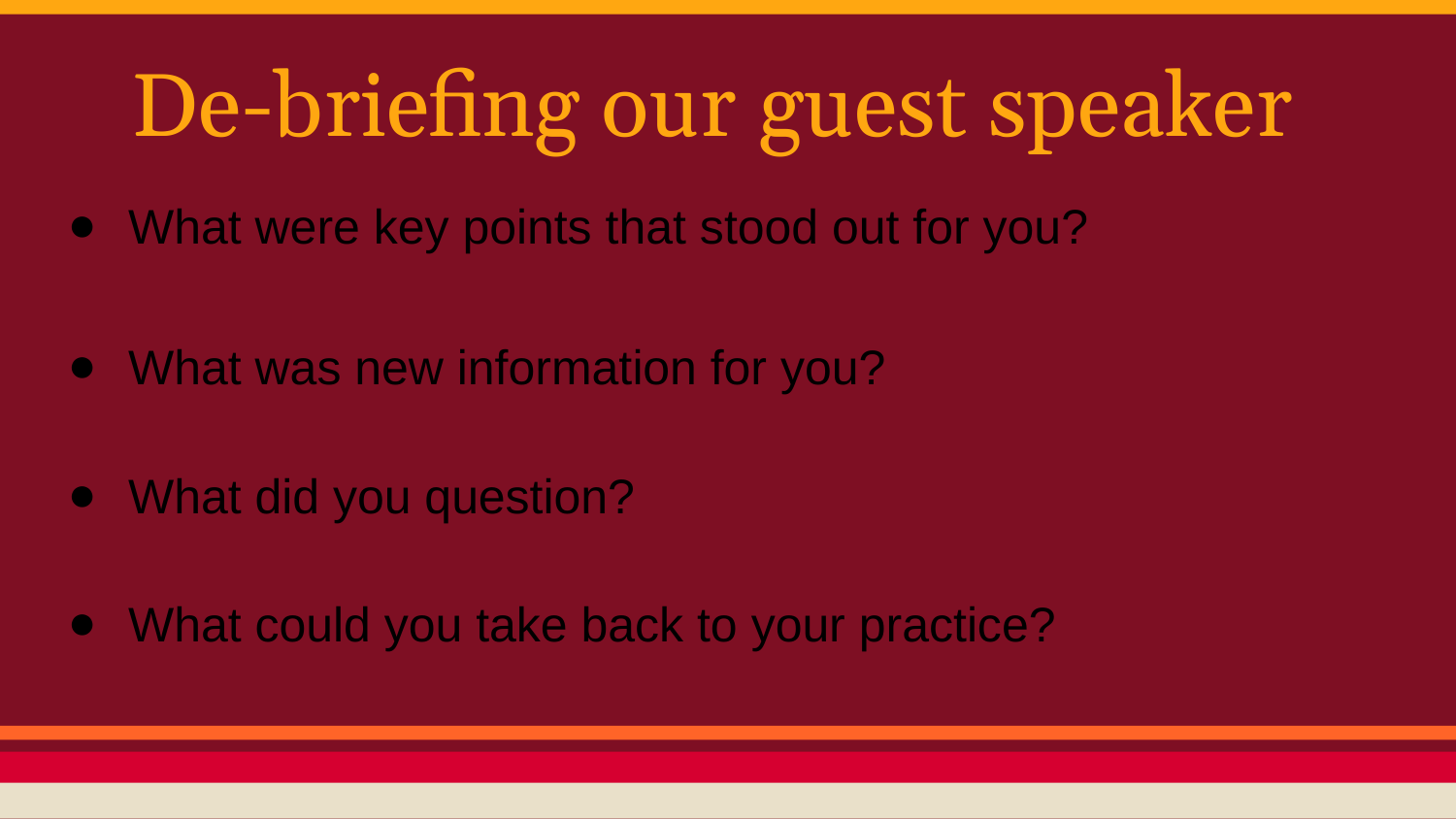

# De-briefing our guest speaker

What were key points that stood out for you?

What was new information for you?

What did you question?

What could you take back to your practice?